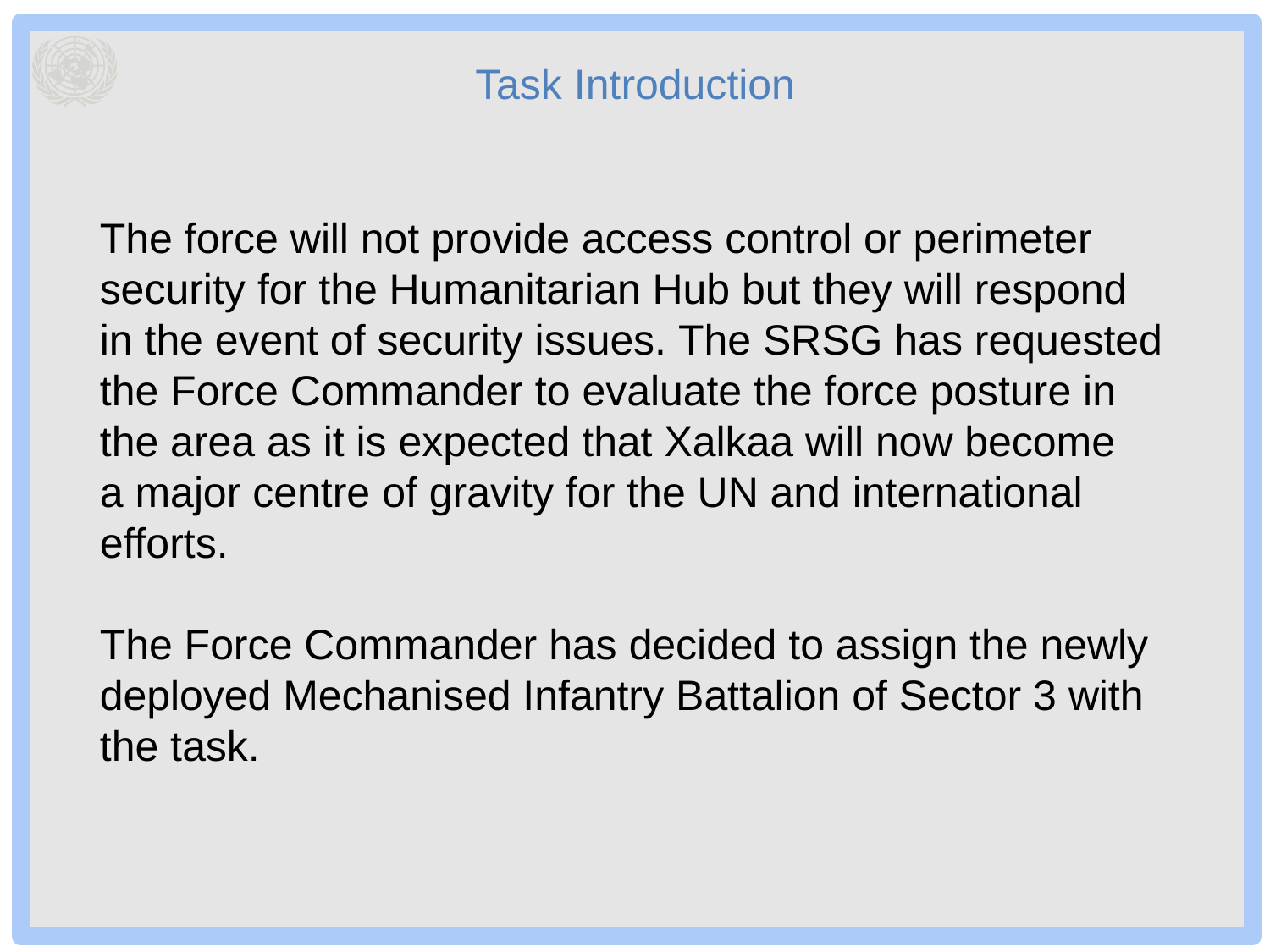

# Task Introduction
The force will not provide access control or perimeter security for the Humanitarian Hub but they will respond in the event of security issues. The SRSG has requested the Force Commander to evaluate the force posture in the area as it is expected that Xalkaa will now become a major centre of gravity for the UN and international efforts.

The Force Commander has decided to assign the newly deployed Mechanised Infantry Battalion of Sector 3 with the task.